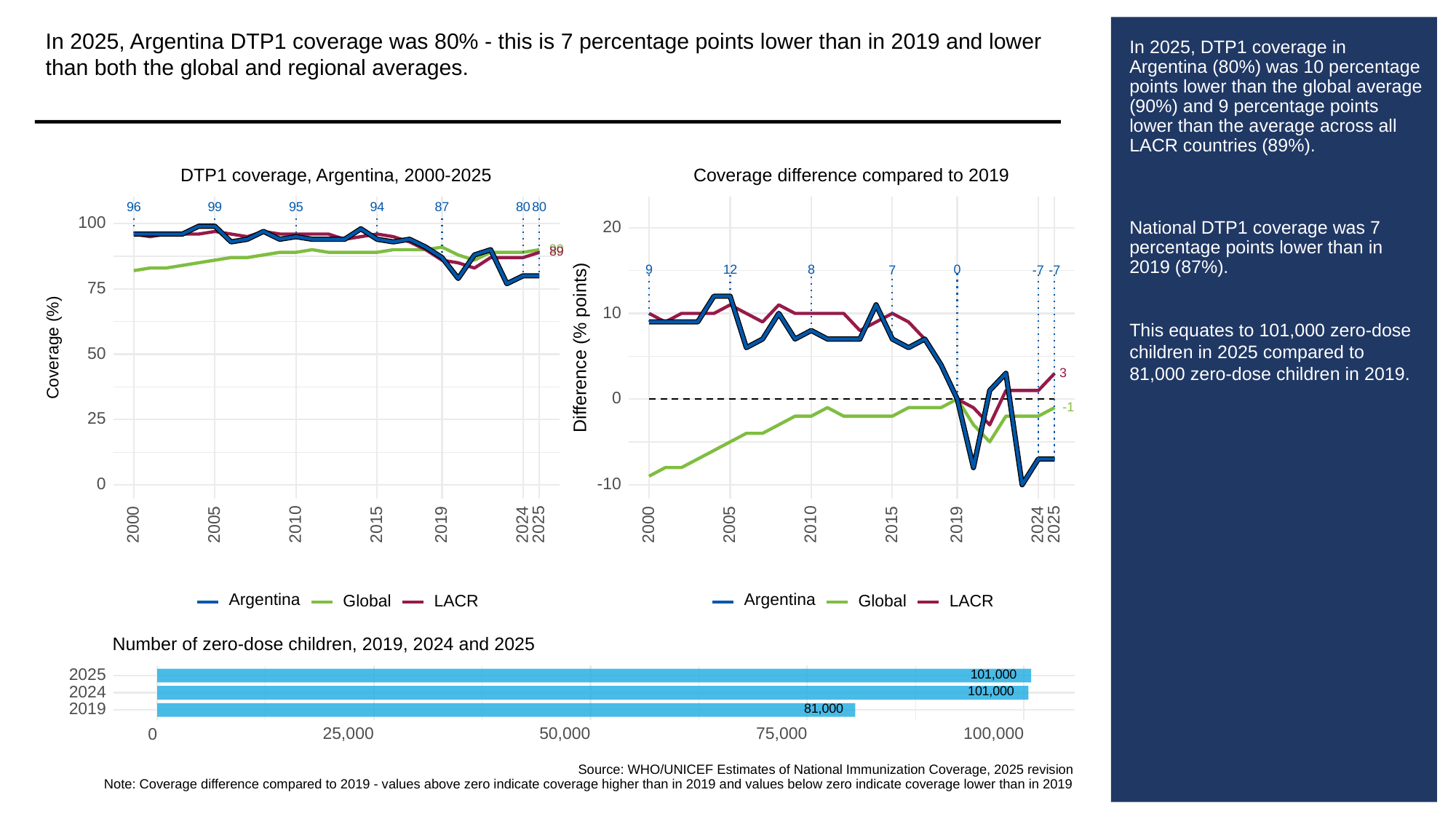

In 2025, Argentina DTP1 coverage was 80% - this is 7 percentage points lower than in 2019 and lower than both the global and regional averages.
# In 2025, DTP1 coverage in Argentina (80%) was 10 percentage points lower than the global average (90%) and 9 percentage points lower than the average across all LACR countries (89%).

National DTP1 coverage was 7 percentage points lower than in 2019 (87%).

This equates to 101,000 zero-dose children in 2025 compared to 81,000 zero-dose children in 2019.

Coverage difference compared to 2019
DTP1 coverage, Argentina, 2000-2025

96
99
95
94
87
80
80
100

20

90

89

9
8
0
12
7
-7
-7

75

10

Difference (% points)
Coverage (%)
50

3

0

-1
25

0
-10

2000
2005
2010
2015
2019
2024
2025
2000
2005
2010
2015
2019
2024
2025
Argentina
Argentina
Global
LACR
Global
LACR

Number of zero-dose children, 2019, 2024 and 2025

101,000
2025

101,000
2024

81,000
2019

25,000
50,000
75,000
100,000
0
Source: WHO/UNICEF Estimates of National Immunization Coverage, 2025 revision
Note: Coverage difference compared to 2019 - values above zero indicate coverage higher than in 2019 and values below zero indicate coverage lower than in 2019